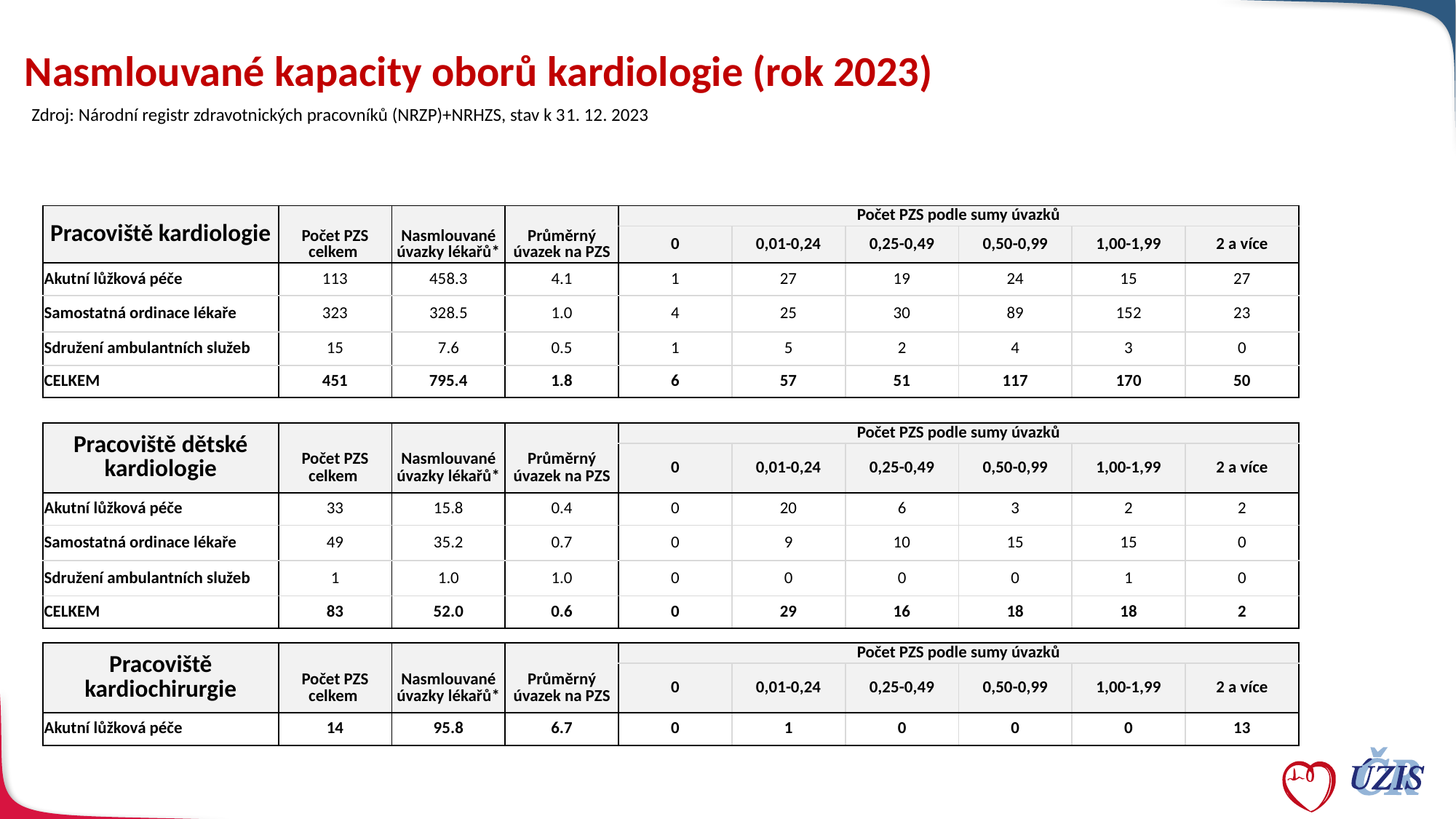

# Nasmlouvané kapacity oborů kardiologie (rok 2023)
Zdroj: Národní registr zdravotnických pracovníků (NRZP)+NRHZS, stav k 31. 12. 2023
| Pracoviště kardiologie |  |  |  | Počet PZS podle sumy úvazků |  |  |  |  |  |
| --- | --- | --- | --- | --- | --- | --- | --- | --- | --- |
| Kardiologie | Počet PZS celkem | Nasmlouvané úvazky lékařů\* | Průměrný úvazek na PZS | 0 | 0,01-0,24 | 0,25-0,49 | 0,50-0,99 | 1,00-1,99 | 2 a více |
| Akutní lůžková péče | 113 | 458.3 | 4.1 | 1 | 27 | 19 | 24 | 15 | 27 |
| Samostatná ordinace lékaře | 323 | 328.5 | 1.0 | 4 | 25 | 30 | 89 | 152 | 23 |
| Sdružení ambulantních služeb | 15 | 7.6 | 0.5 | 1 | 5 | 2 | 4 | 3 | 0 |
| CELKEM | 451 | 795.4 | 1.8 | 6 | 57 | 51 | 117 | 170 | 50 |
| Pracoviště dětské kardiologie |  |  |  | Počet PZS podle sumy úvazků |  |  |  |  |  |
| --- | --- | --- | --- | --- | --- | --- | --- | --- | --- |
|  | Počet PZS celkem | Nasmlouvané úvazky lékařů\* | Průměrný úvazek na PZS | 0 | 0,01-0,24 | 0,25-0,49 | 0,50-0,99 | 1,00-1,99 | 2 a více |
| Akutní lůžková péče | 33 | 15.8 | 0.4 | 0 | 20 | 6 | 3 | 2 | 2 |
| Samostatná ordinace lékaře | 49 | 35.2 | 0.7 | 0 | 9 | 10 | 15 | 15 | 0 |
| Sdružení ambulantních služeb | 1 | 1.0 | 1.0 | 0 | 0 | 0 | 0 | 1 | 0 |
| CELKEM | 83 | 52.0 | 0.6 | 0 | 29 | 16 | 18 | 18 | 2 |
| Pracoviště kardiochirurgie |  |  |  | Počet PZS podle sumy úvazků |  |  |  |  |  |
| --- | --- | --- | --- | --- | --- | --- | --- | --- | --- |
|  | Počet PZS celkem | Nasmlouvané úvazky lékařů\* | Průměrný úvazek na PZS | 0 | 0,01-0,24 | 0,25-0,49 | 0,50-0,99 | 1,00-1,99 | 2 a více |
| Akutní lůžková péče | 14 | 95.8 | 6.7 | 0 | 1 | 0 | 0 | 0 | 13 |